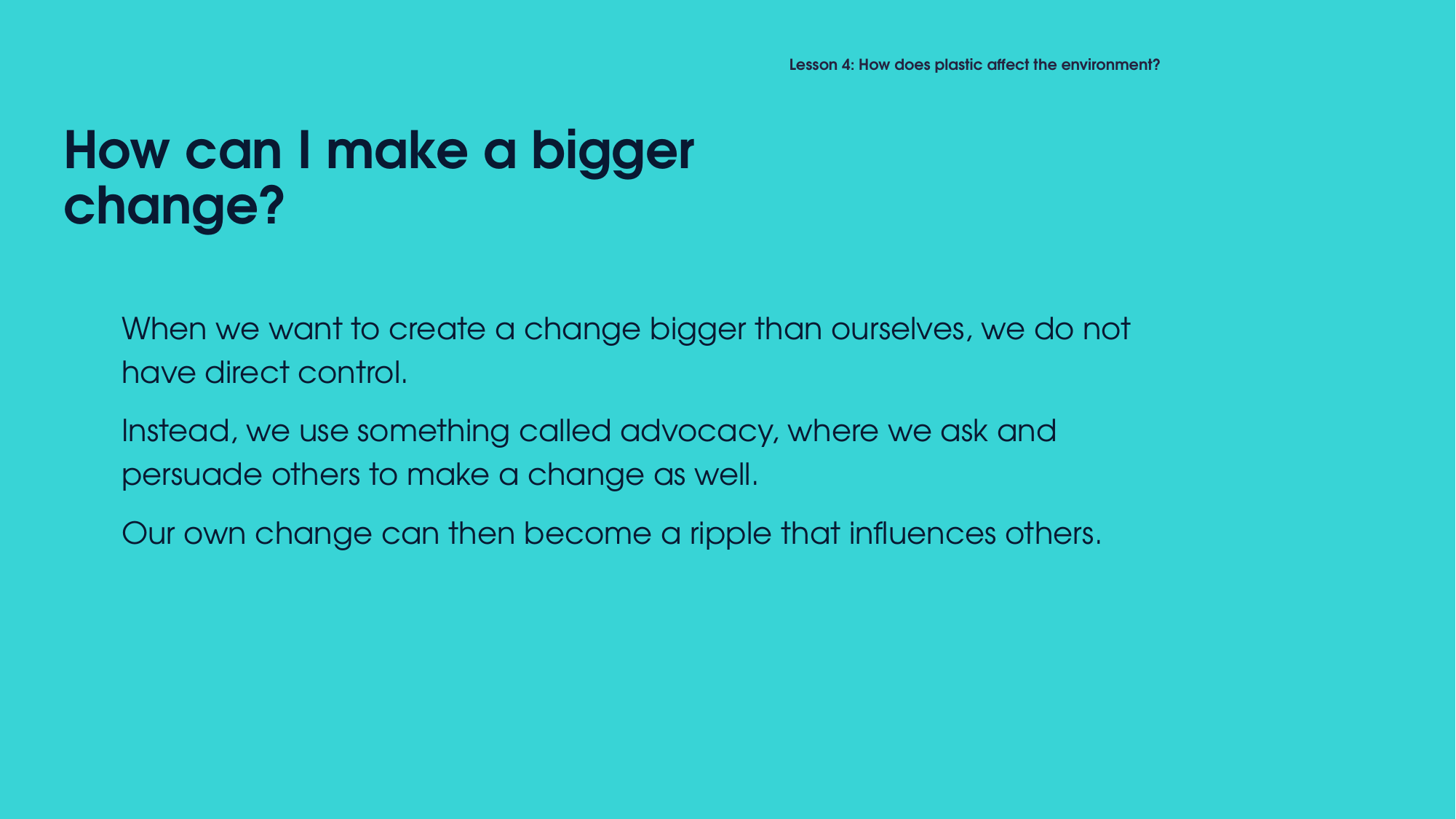

# Lesson 4: How does plastic affect the environment?
How can I make a bigger change?
When we want to create a change bigger than ourselves, we do not have direct control.
Instead, we use something called advocacy, where we ask and persuade others to make a change as well.
Our own change can then become a ripple that influences others.